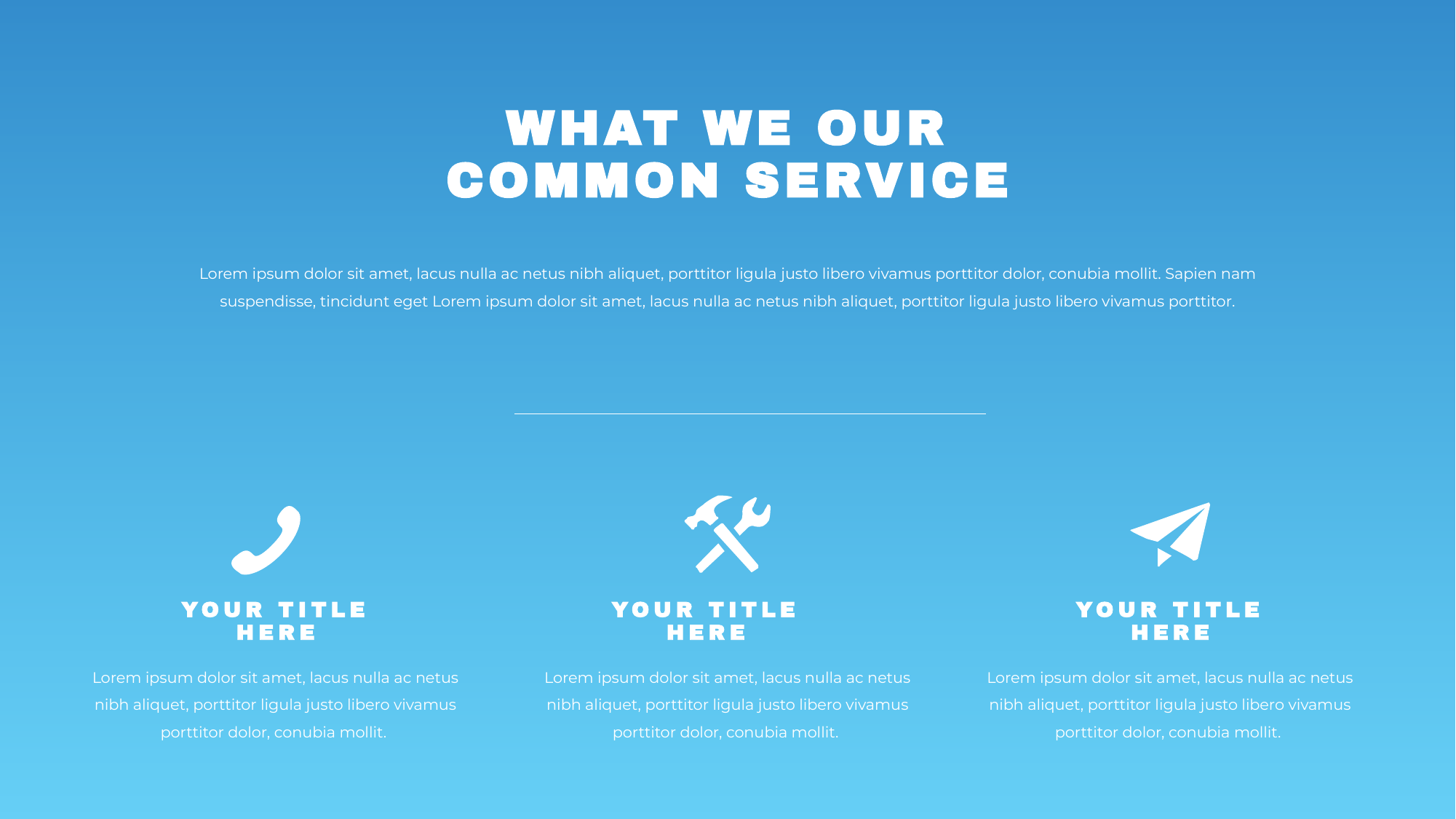

WHAT WE OUR COMMON SERVICE
Lorem ipsum dolor sit amet, lacus nulla ac netus nibh aliquet, porttitor ligula justo libero vivamus porttitor dolor, conubia mollit. Sapien nam suspendisse, tincidunt eget Lorem ipsum dolor sit amet, lacus nulla ac netus nibh aliquet, porttitor ligula justo libero vivamus porttitor.

YOUR TITLE HERE
YOUR TITLE HERE
YOUR TITLE HERE
Lorem ipsum dolor sit amet, lacus nulla ac netus nibh aliquet, porttitor ligula justo libero vivamus porttitor dolor, conubia mollit.
Lorem ipsum dolor sit amet, lacus nulla ac netus nibh aliquet, porttitor ligula justo libero vivamus porttitor dolor, conubia mollit.
Lorem ipsum dolor sit amet, lacus nulla ac netus nibh aliquet, porttitor ligula justo libero vivamus porttitor dolor, conubia mollit.